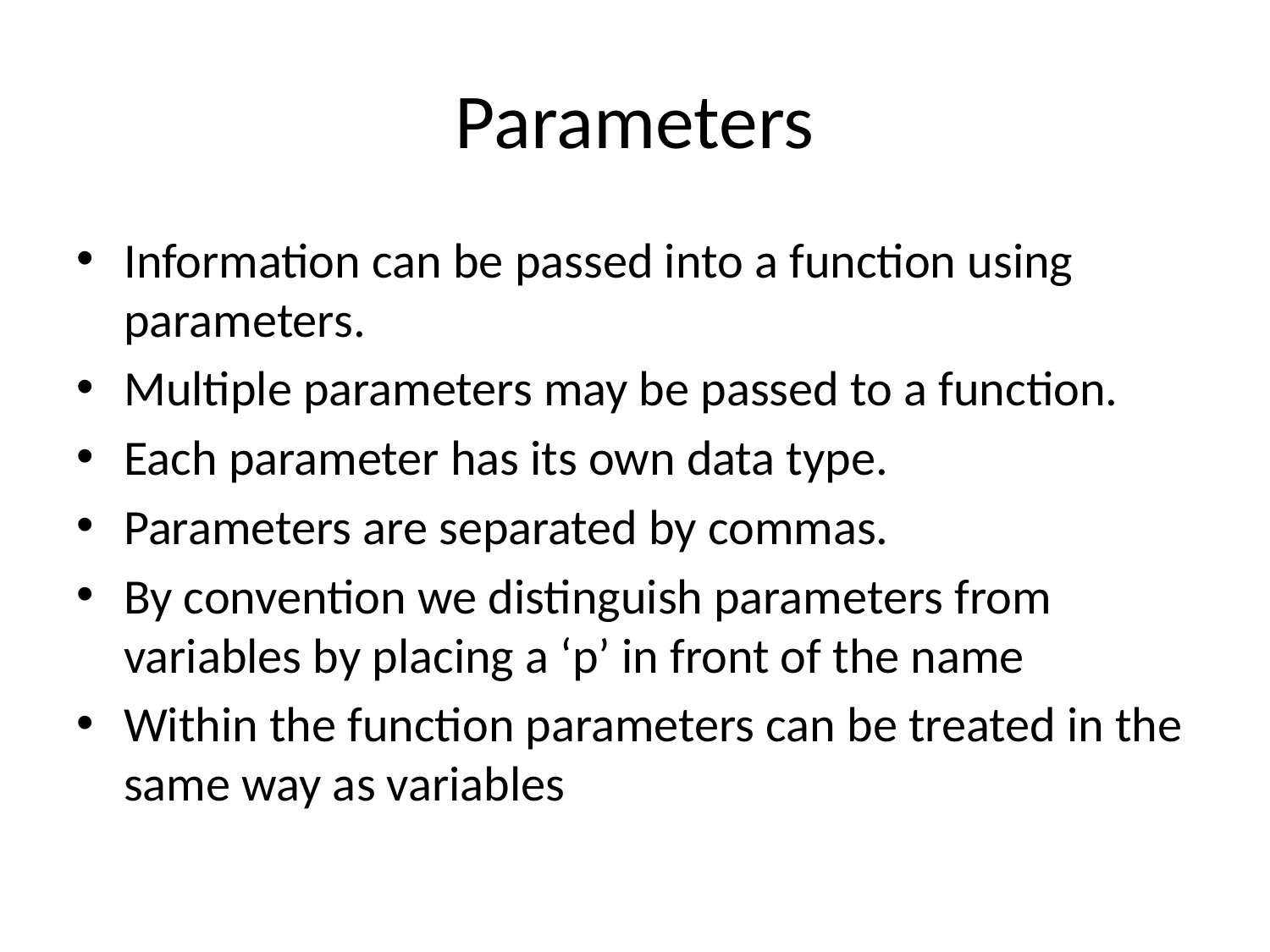

# Parameters
Information can be passed into a function using parameters.
Multiple parameters may be passed to a function.
Each parameter has its own data type.
Parameters are separated by commas.
By convention we distinguish parameters from variables by placing a ‘p’ in front of the name
Within the function parameters can be treated in the same way as variables